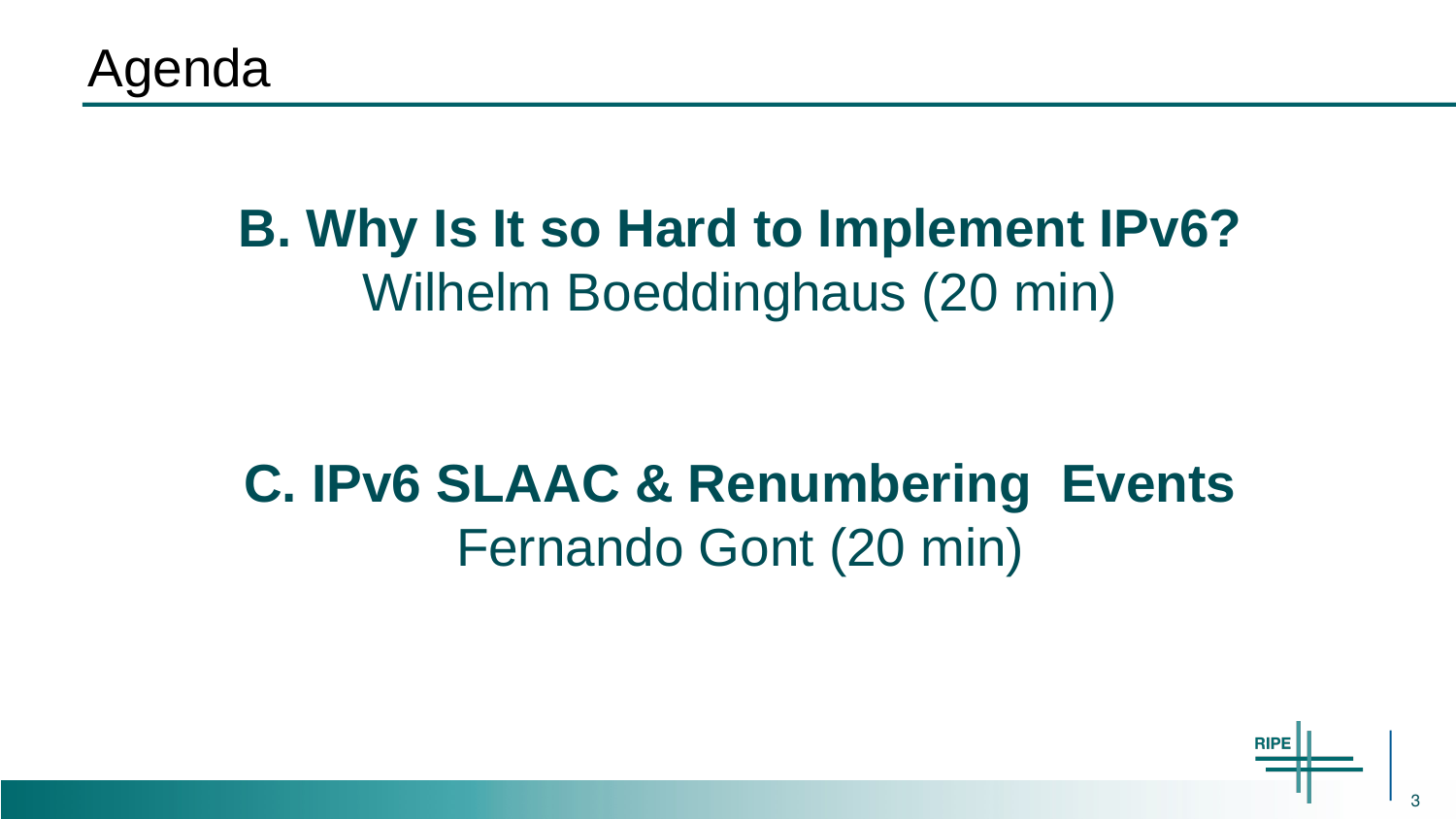

# Agenda
B. Why Is It so Hard to Implement IPv6?
Wilhelm Boeddinghaus (20 min)

C. IPv6 SLAAC & Renumbering  Events
Fernando Gont (20 min)

3